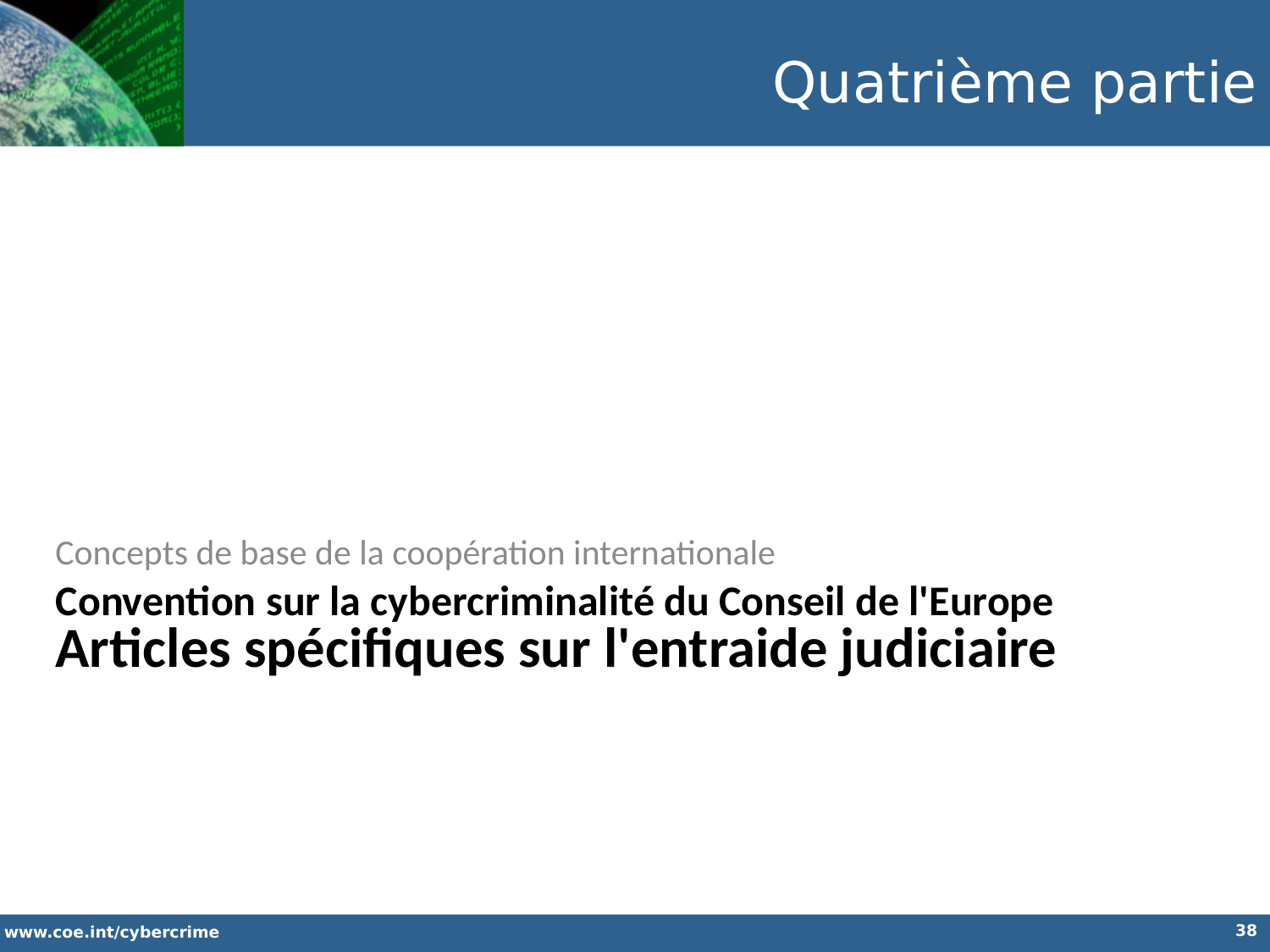

Quatrième partie
Concepts de base de la coopération internationale
Convention sur la cybercriminalité du Conseil de l'Europe
Articles spécifiques sur l'entraide judiciaire
38